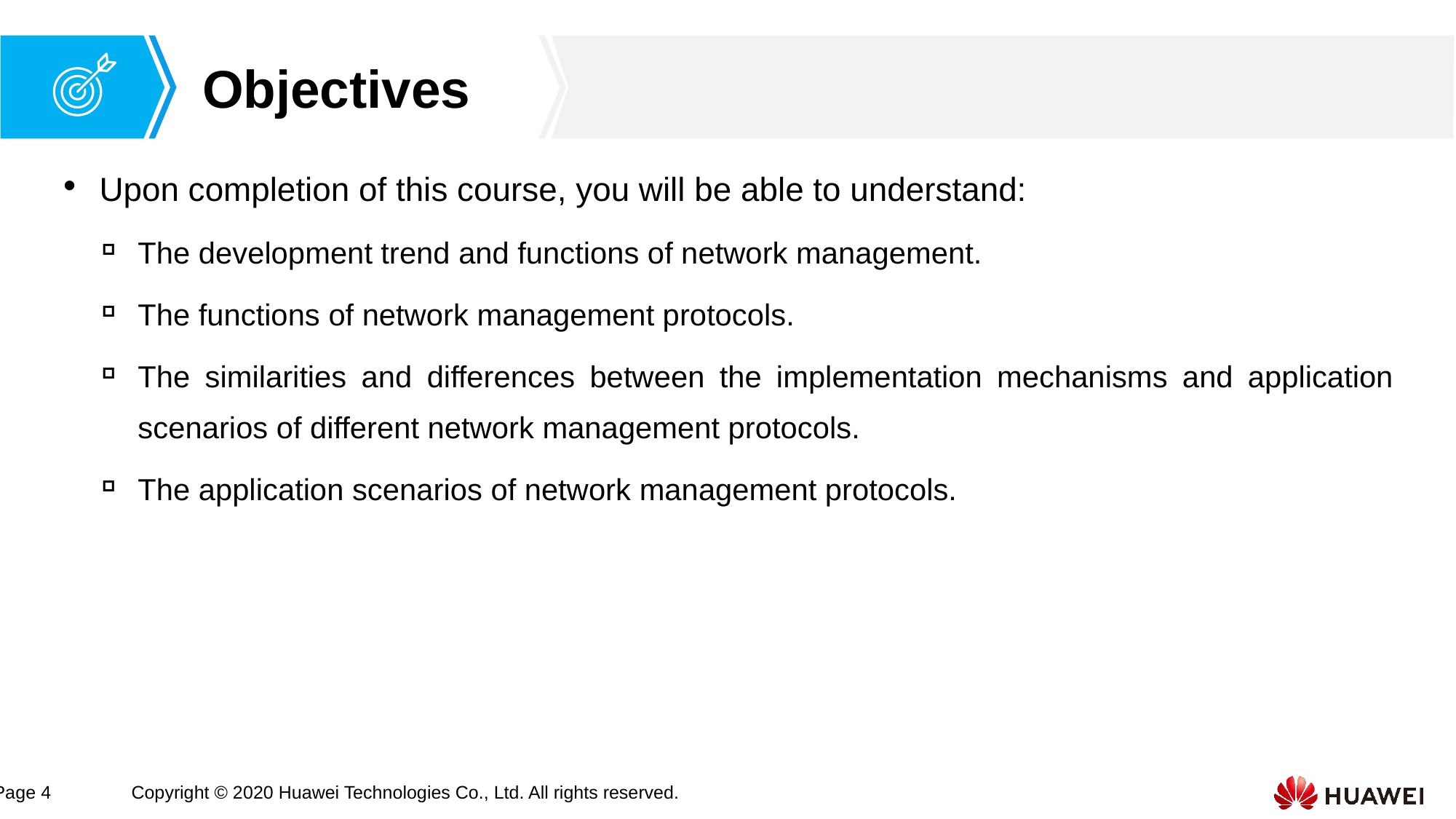

Upon completion of this course, you will be able to understand:
The development trend and functions of network management.
The functions of network management protocols.
The similarities and differences between the implementation mechanisms and application scenarios of different network management protocols.
The application scenarios of network management protocols.